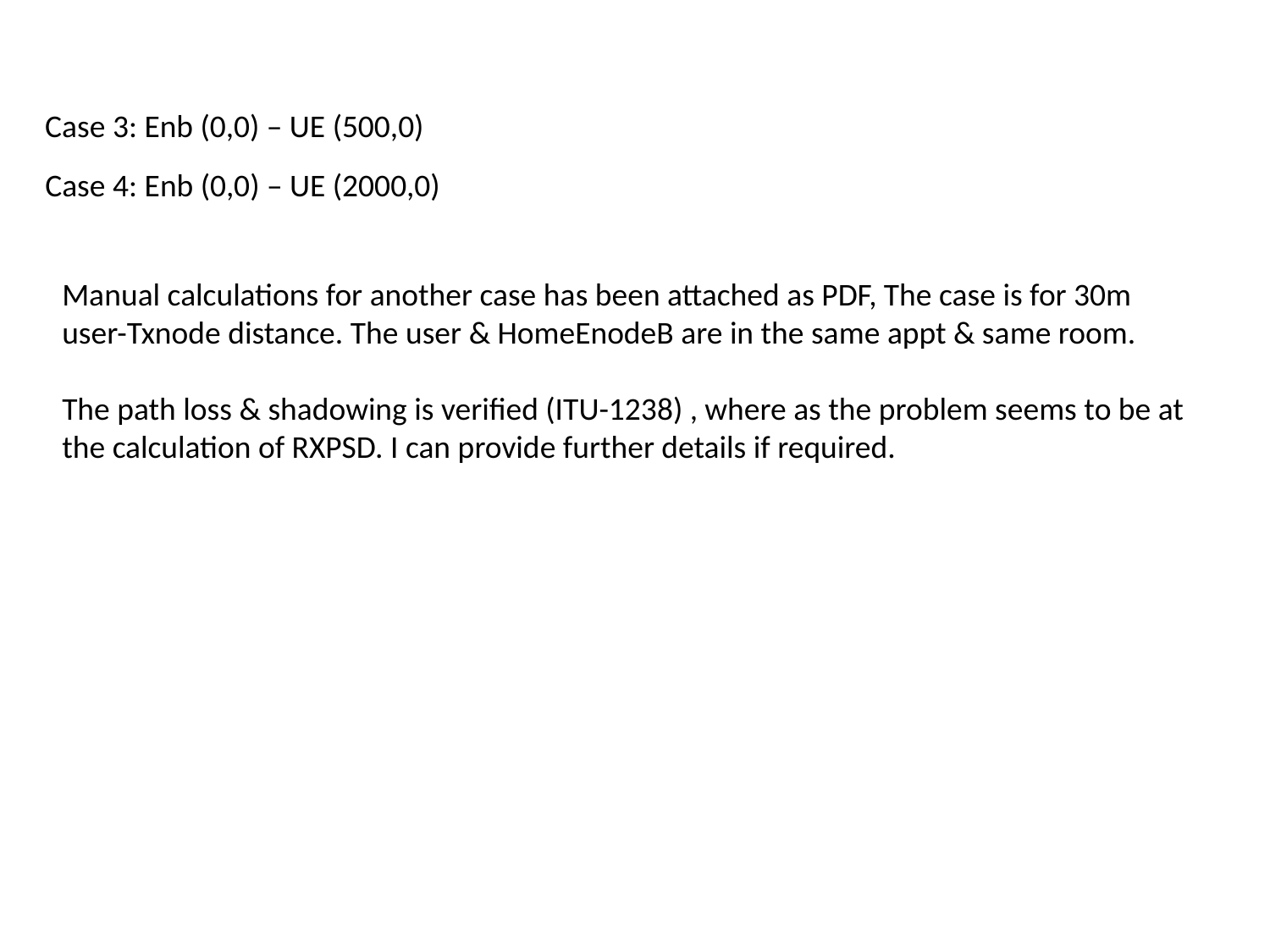

Case 3: Enb (0,0) – UE (500,0)
Case 4: Enb (0,0) – UE (2000,0)

Manual calculations for another case has been attached as PDF, The case is for 30m user-Txnode distance. The user & HomeEnodeB are in the same appt & same room.

The path loss & shadowing is verified (ITU-1238) , where as the problem seems to be at the calculation of RXPSD. I can provide further details if required.